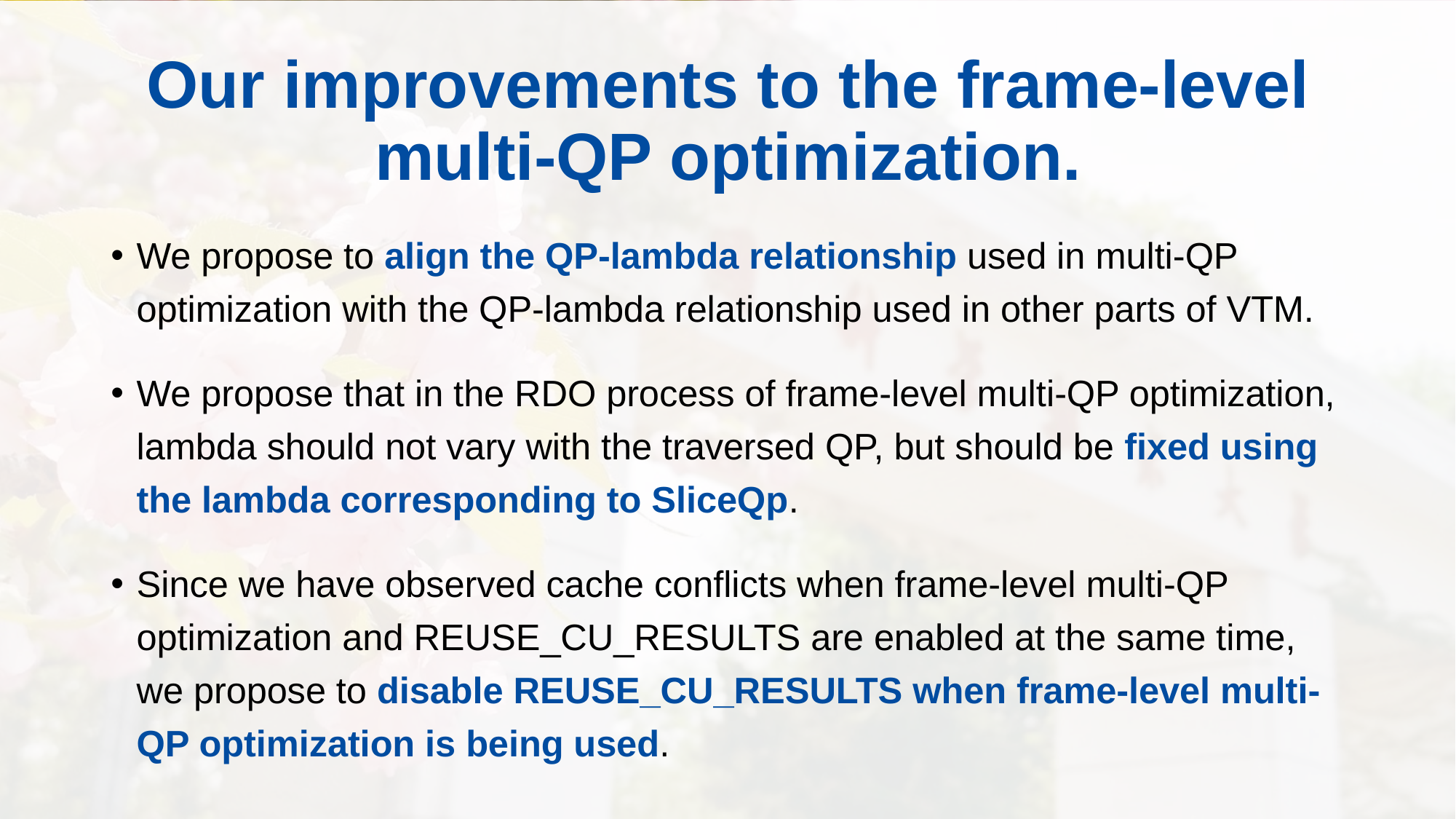

# Our improvements to the frame-level multi-QP optimization.
We propose to align the QP-lambda relationship used in multi-QP optimization with the QP-lambda relationship used in other parts of VTM.
We propose that in the RDO process of frame-level multi-QP optimization, lambda should not vary with the traversed QP, but should be fixed using the lambda corresponding to SliceQp.
Since we have observed cache conflicts when frame-level multi-QP optimization and REUSE_CU_RESULTS are enabled at the same time, we propose to disable REUSE_CU_RESULTS when frame-level multi-QP optimization is being used.